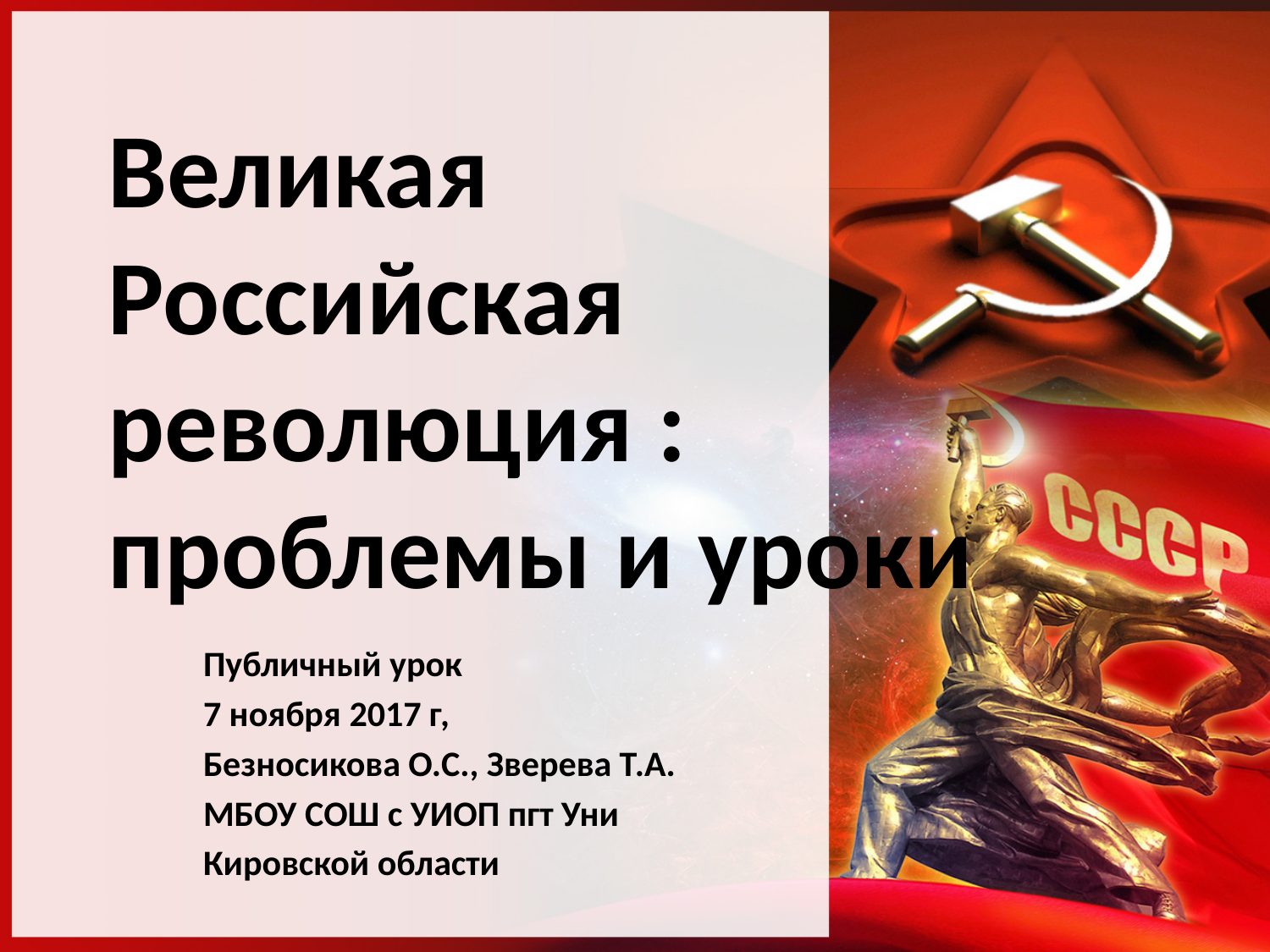

# Великая Российская революция : проблемы и уроки

Публичный урок
7 ноября 2017 г,
Безносикова О.С., Зверева Т.А.
МБОУ СОШ с УИОП пгт Уни
Кировской области